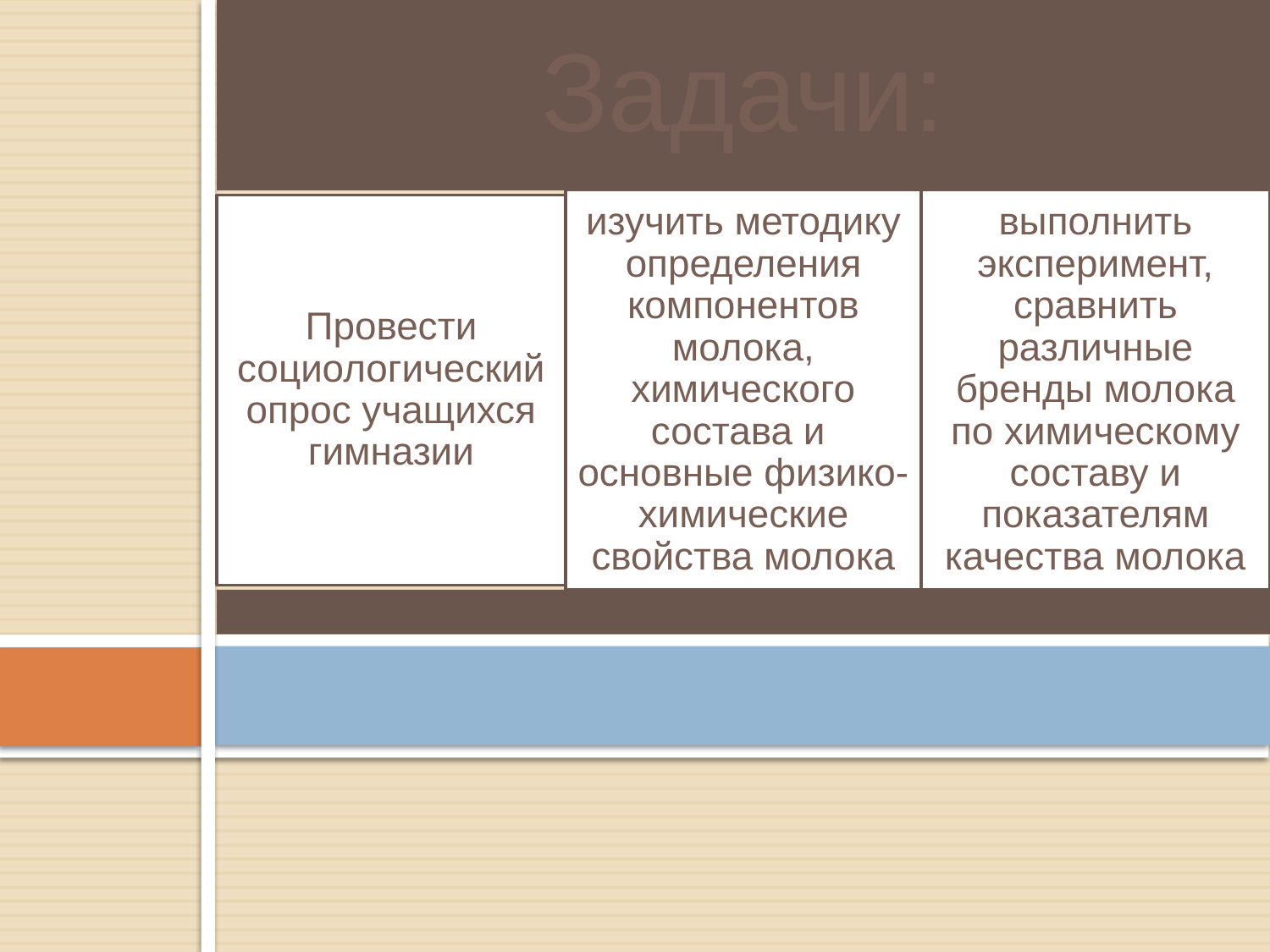

Задачи:
Провести социологический опрос учащихся гимназии
изучить методику определения компонентов молока, химического состава и  основные физико-химические свойства молока
выполнить эксперимент, сравнить различные бренды молока по химическому составу и показателям качества молока
#